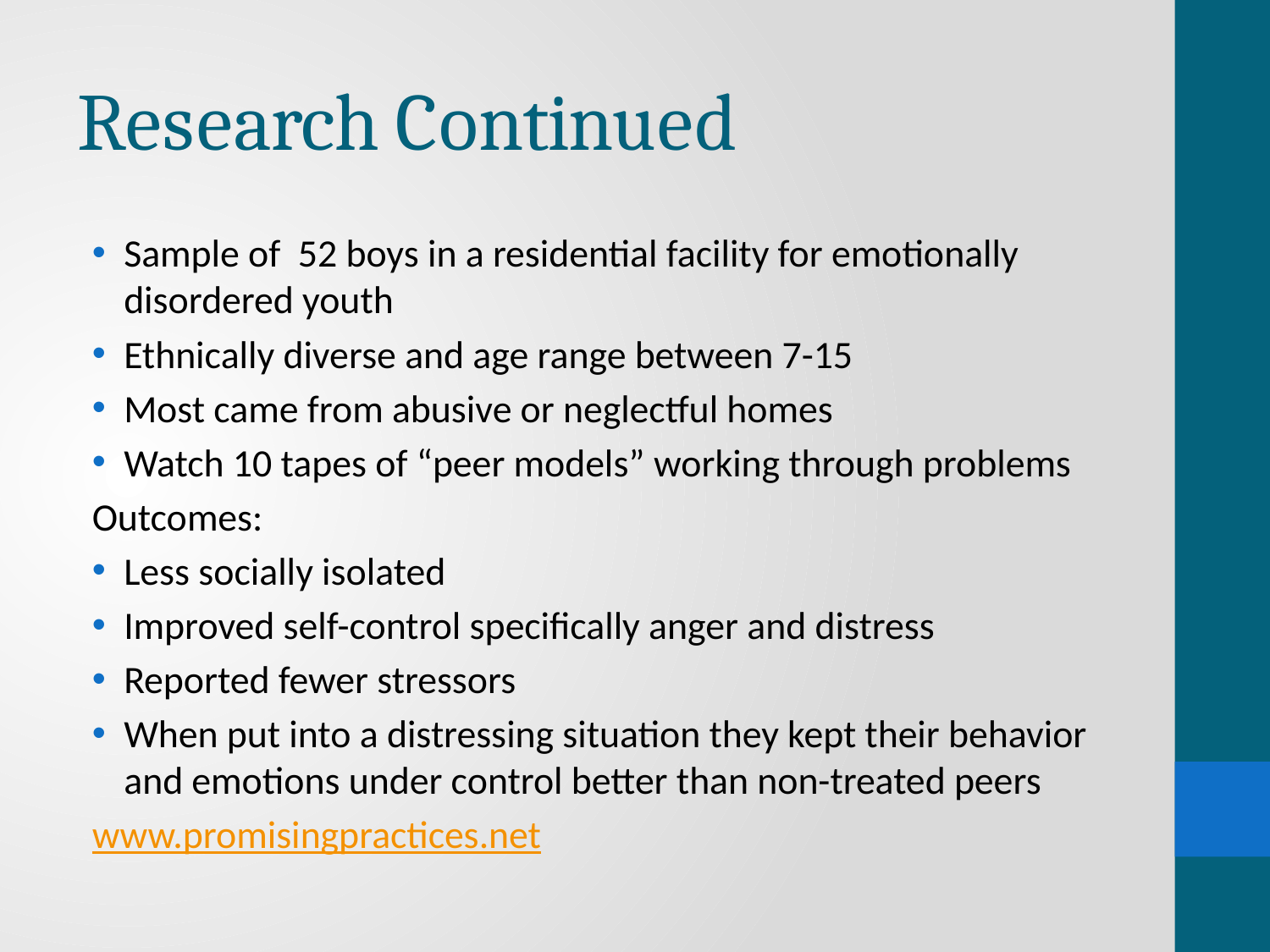

# Research Continued
Sample of  52 boys in a residential facility for emotionally disordered youth
Ethnically diverse and age range between 7-15
Most came from abusive or neglectful homes
Watch 10 tapes of “peer models” working through problems
Outcomes:
Less socially isolated
Improved self-control specifically anger and distress
Reported fewer stressors
When put into a distressing situation they kept their behavior and emotions under control better than non-treated peers
www.promisingpractices.net